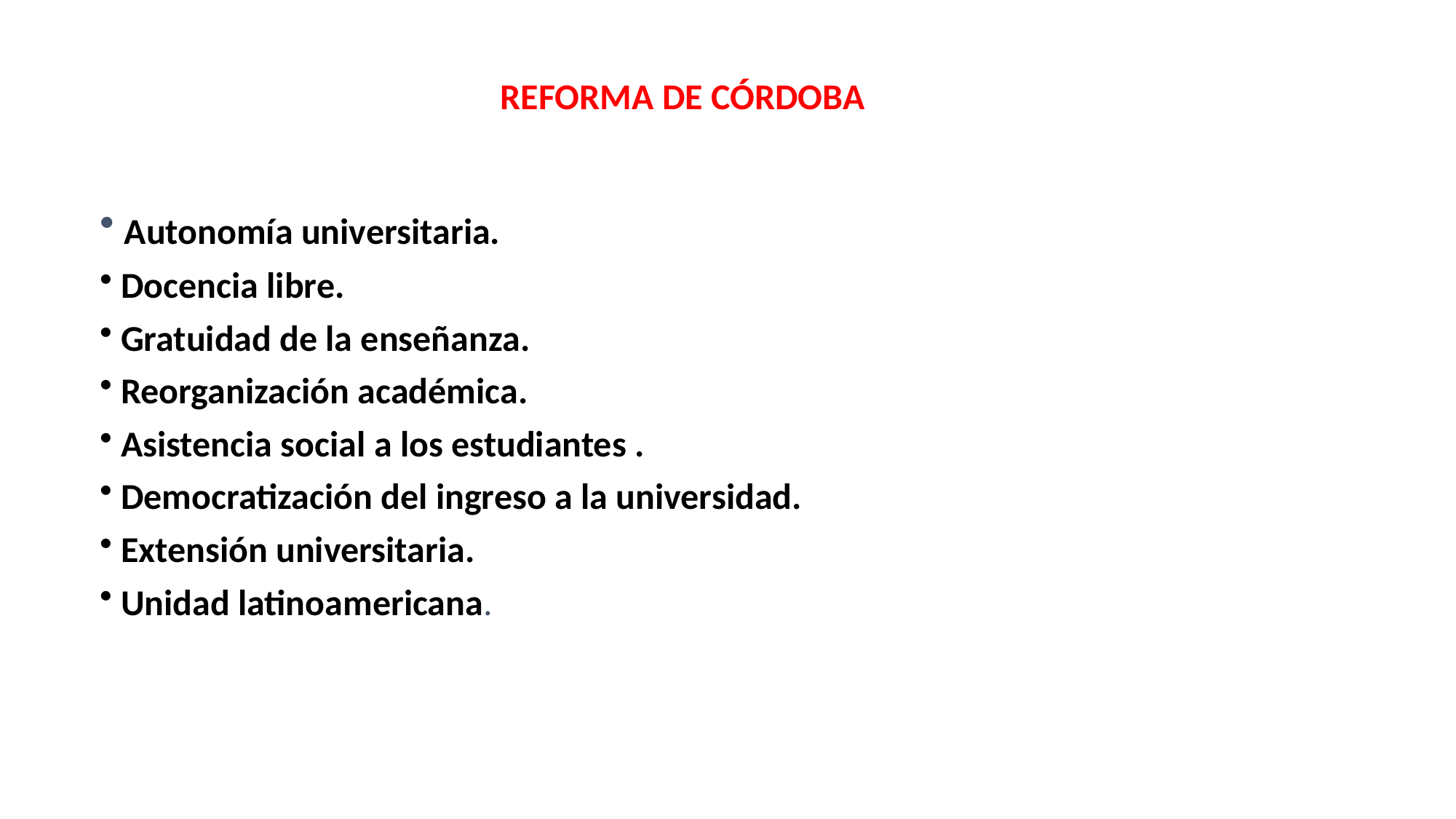

REFORMA DE CÓRDOBA
 Autonomía universitaria.
 Docencia libre.
 Gratuidad de la enseñanza.
 Reorganización académica.
 Asistencia social a los estudiantes .
 Democratización del ingreso a la universidad.
 Extensión universitaria.
 Unidad latinoamericana.